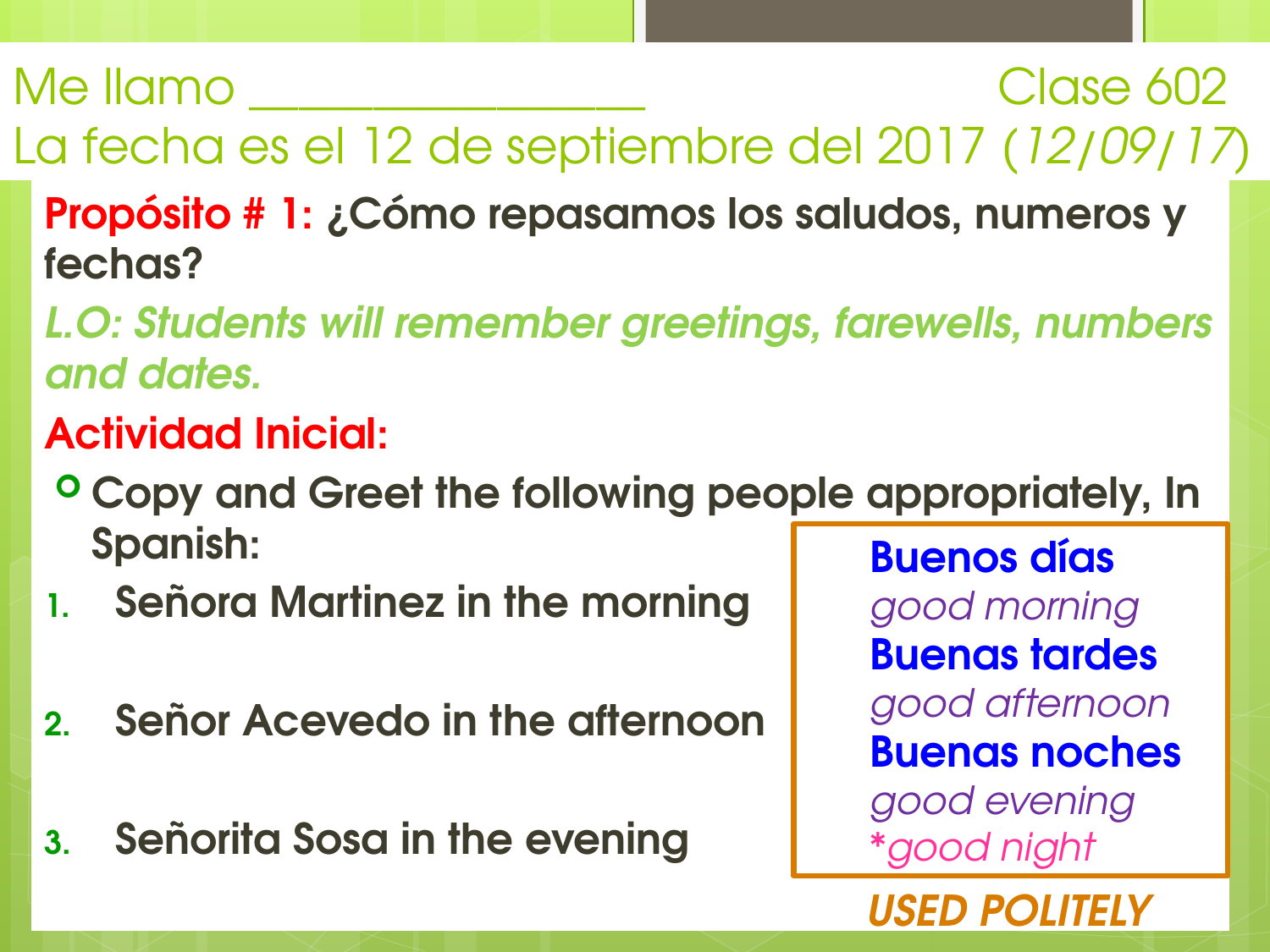

# Me llamo ________________ 		       Clase 602 La fecha es el 12 de septiembre del 2017 (12/09/17)
Propósito # 1: ¿Cómo repasamos los saludos, numeros y fechas?
L.O: Students will remember greetings, farewells, numbers and dates.
Actividad Inicial:
Copy and Greet the following people appropriately, In Spanish:
Señora Martinez in the morning

Señor Acevedo in the afternoon

Señorita Sosa in the evening

Buenos días
good morning
Buenas tardes
good afternoon
Buenas noches
good evening
*good night
USED POLITELY